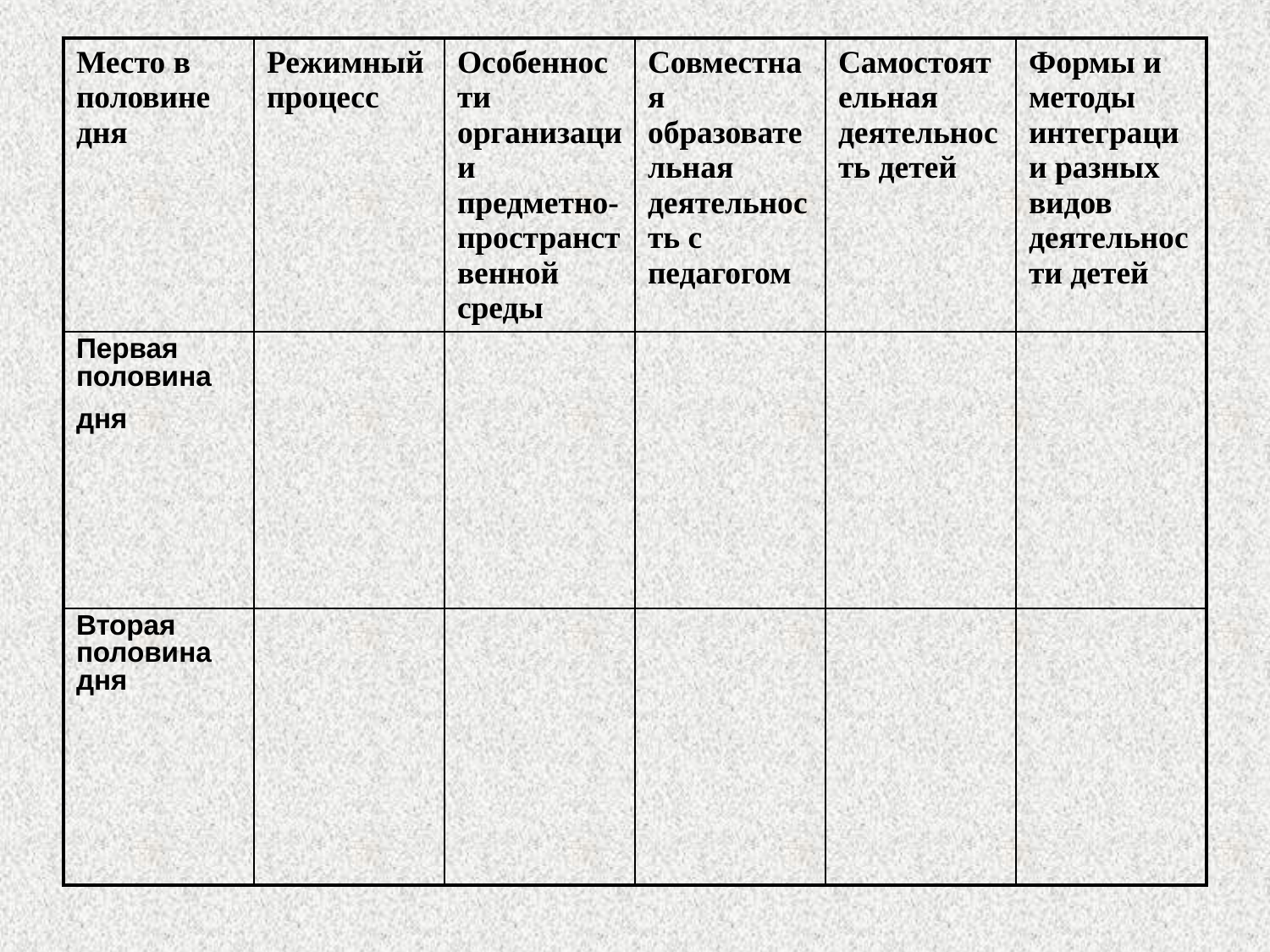

| Место в половине дня | Режимный процесс | Особенности организации предметно-пространственной среды | Совместная образовательная деятельность с педагогом | Самостоятельная деятельность детей | Формы и методы интеграции разных видов деятельности детей |
| --- | --- | --- | --- | --- | --- |
| Первая половина дня |  |  |  |  |  |
| Вторая половина дня |  |  |  |  |  |